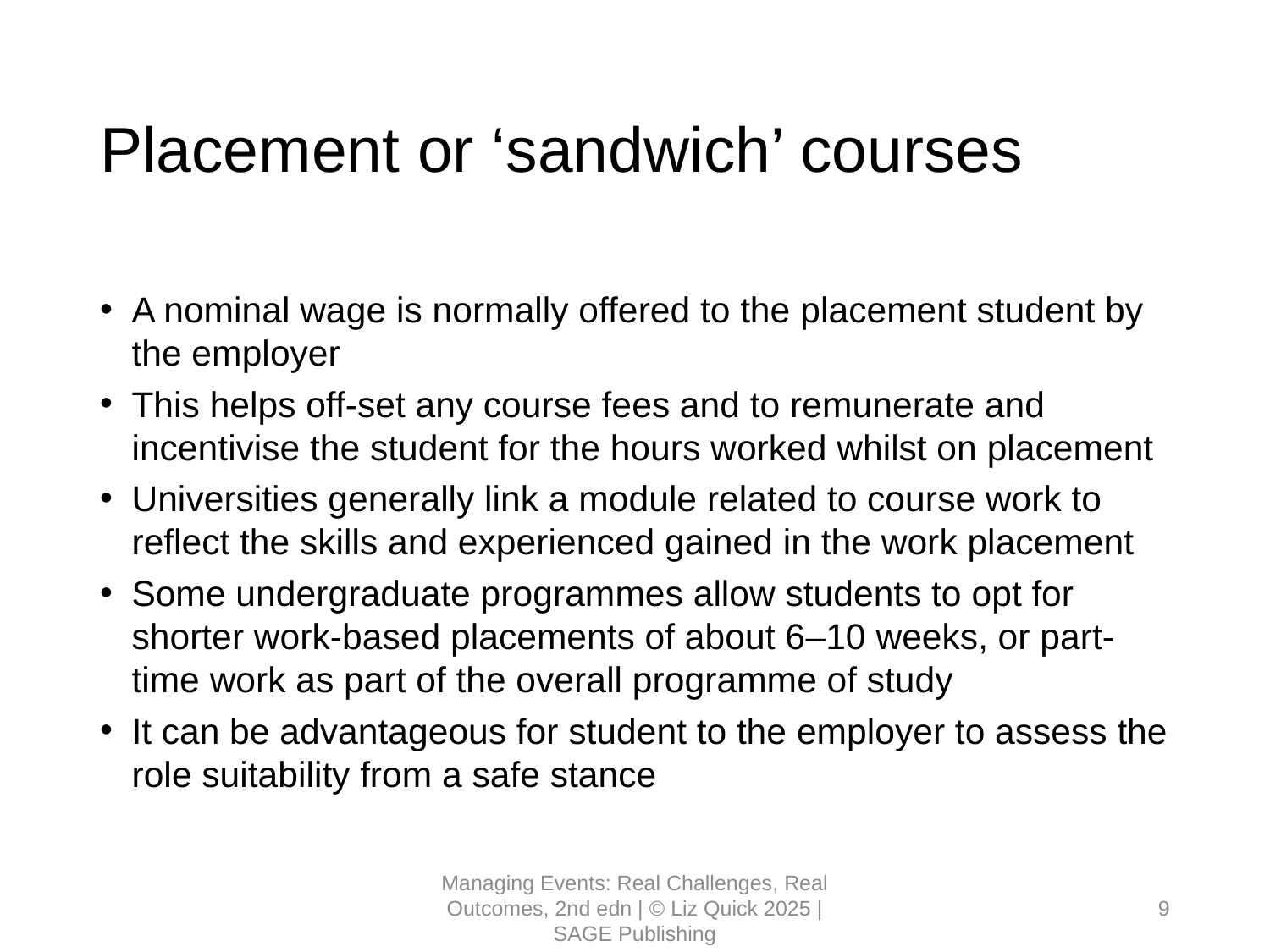

# Placement or ‘sandwich’ courses
A nominal wage is normally offered to the placement student by the employer
This helps off-set any course fees and to remunerate and incentivise the student for the hours worked whilst on placement
Universities generally link a module related to course work to reflect the skills and experienced gained in the work placement
Some undergraduate programmes allow students to opt for shorter work-based placements of about 6–10 weeks, or part-time work as part of the overall programme of study
It can be advantageous for student to the employer to assess the role suitability from a safe stance
Managing Events: Real Challenges, Real Outcomes, 2nd edn | © Liz Quick 2025 | SAGE Publishing
9